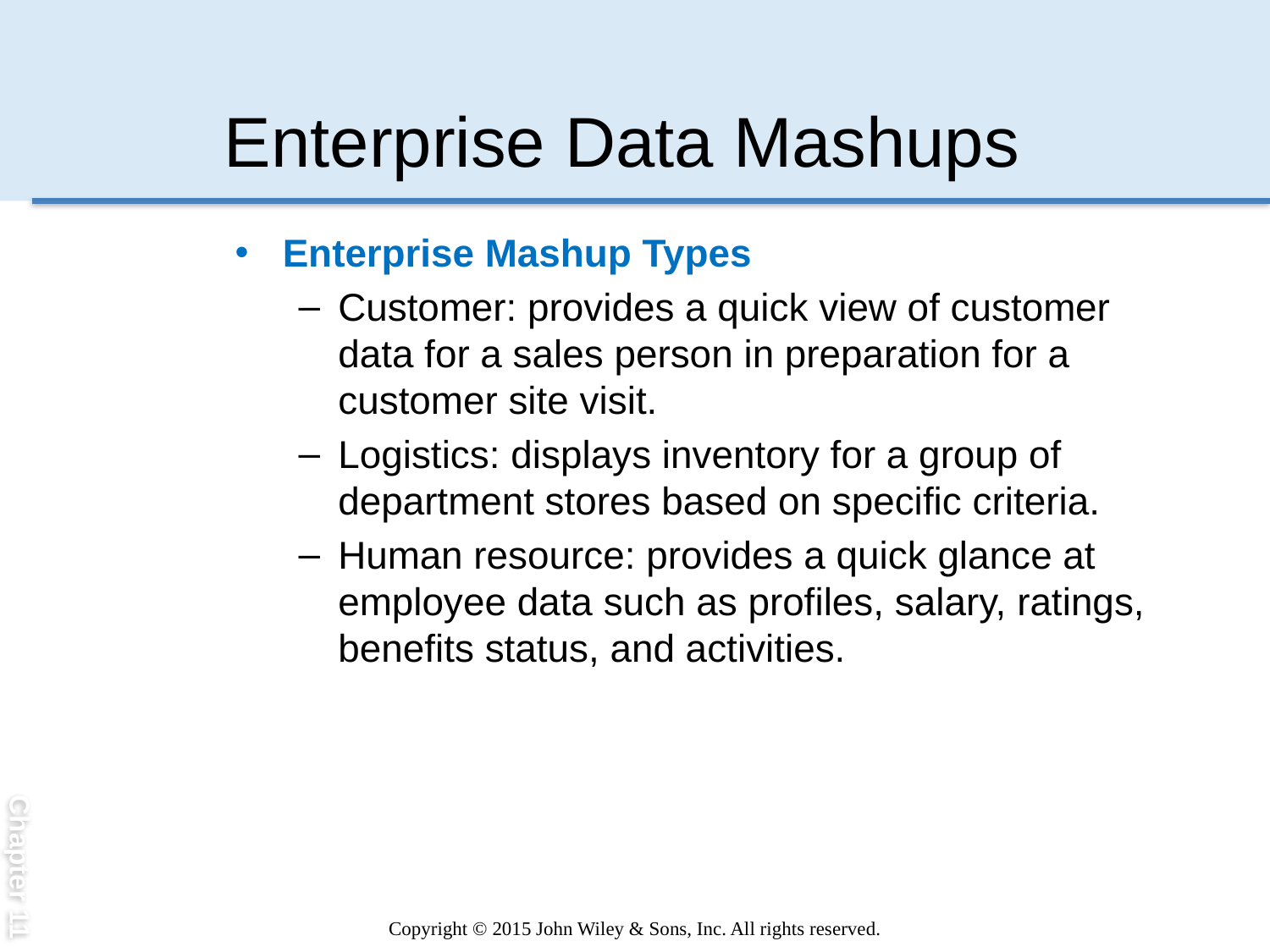

Chapter 11
Enterprise Data Mashups
Enterprise Mashup Types
Customer: provides a quick view of customer data for a sales person in preparation for a customer site visit.
Logistics: displays inventory for a group of department stores based on specific criteria.
Human resource: provides a quick glance at employee data such as profiles, salary, ratings, benefits status, and activities.